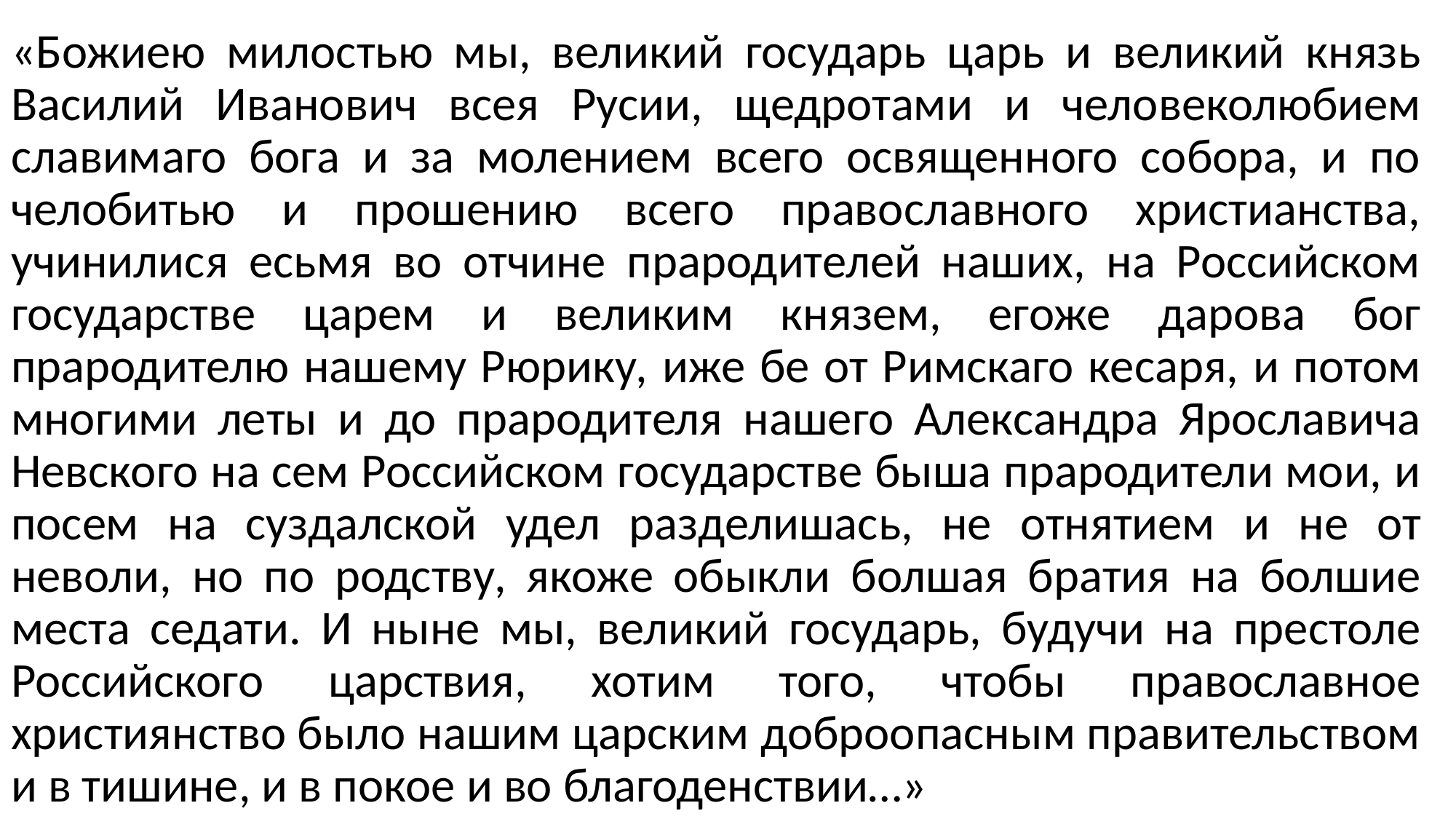

«Божиею милостью мы, великий государь царь и великий князь Василий Иванович всея Русии, щедротами и человеколюбием славимаго бога и за молением всего освященного собора, и по челобитью и прошению всего православного христианства, учинилися есьмя во отчине прародителей наших, на Российском государстве царем и великим князем, егоже дарова бог прародителю нашему Рюрику, иже бе от Римскаго кесаря, и потом многими леты и до прародителя нашего Александра Ярославича Невского на сем Российском государстве быша прародители мои, и посем на суздалской удел разделишась, не отнятием и не от неволи, но по родству, якоже обыкли болшая братия на болшие места седати. И ныне мы, великий государь, будучи на престоле Российского царствия, хотим того, чтобы православное християнство было нашим царским доброопасным правительством и в тишине, и в покое и во благоденствии…»